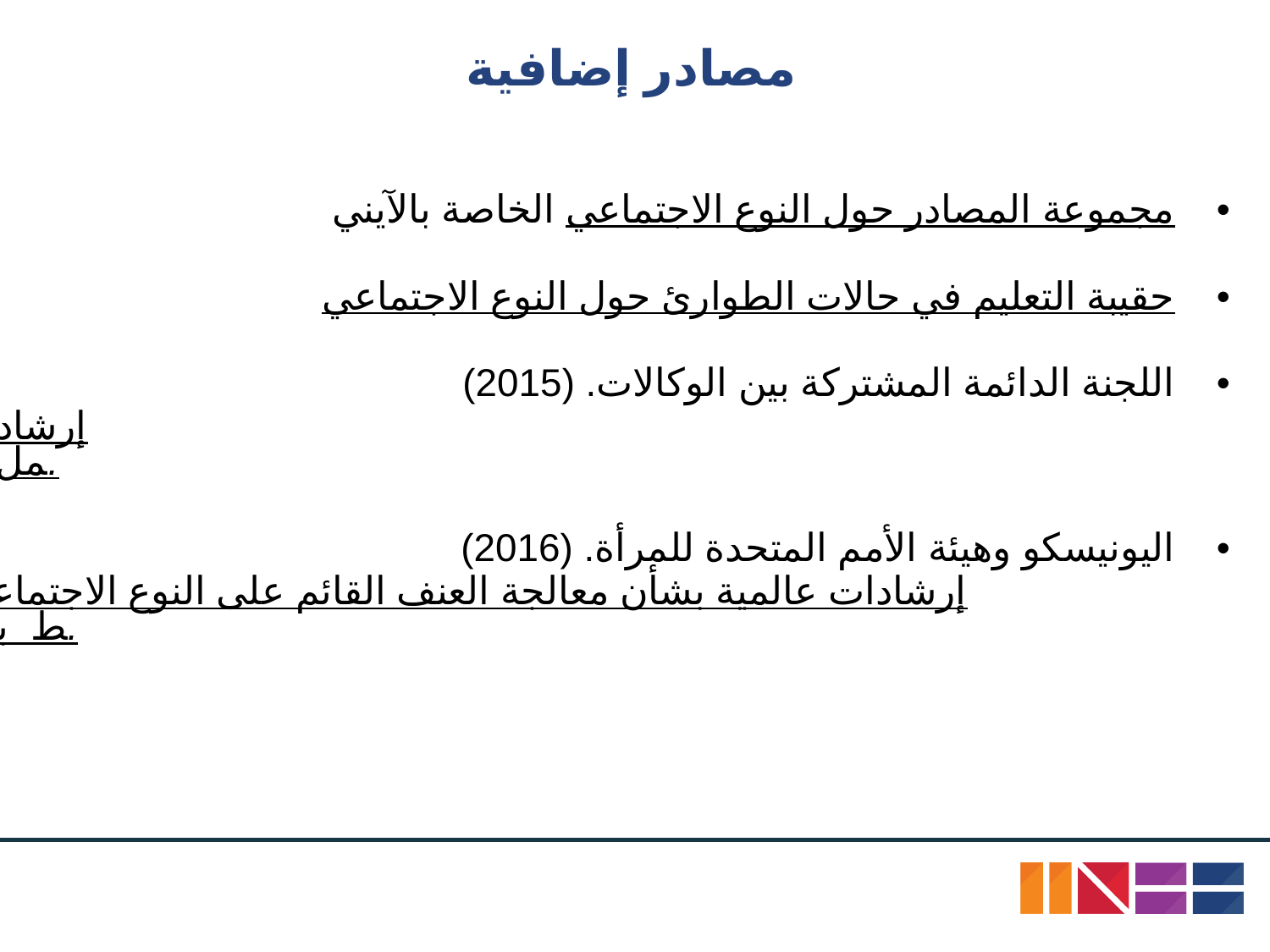

# مصادر إضافية
مجموعة المصادر حول النوع الاجتماعي الخاصة بالآيني

حقيبة التعليم في حالات الطوارئ حول النوع الاجتماعي

اللجنة الدائمة المشتركة بين الوكالات. (2015) إرشادات دمج تدخلات مواجهة العنف المبني على النوع الاجتماعي في العمل الإنساني: تقليل المخاطر وتعزيز المرونة والمساعدة على التعافي.

اليونيسكو وهيئة الأمم المتحدة للمرأة. (2016) إرشادات عالمية بشأن معالجة العنف القائم على النوع الاجتماعي المرتبط بالمدرسة.